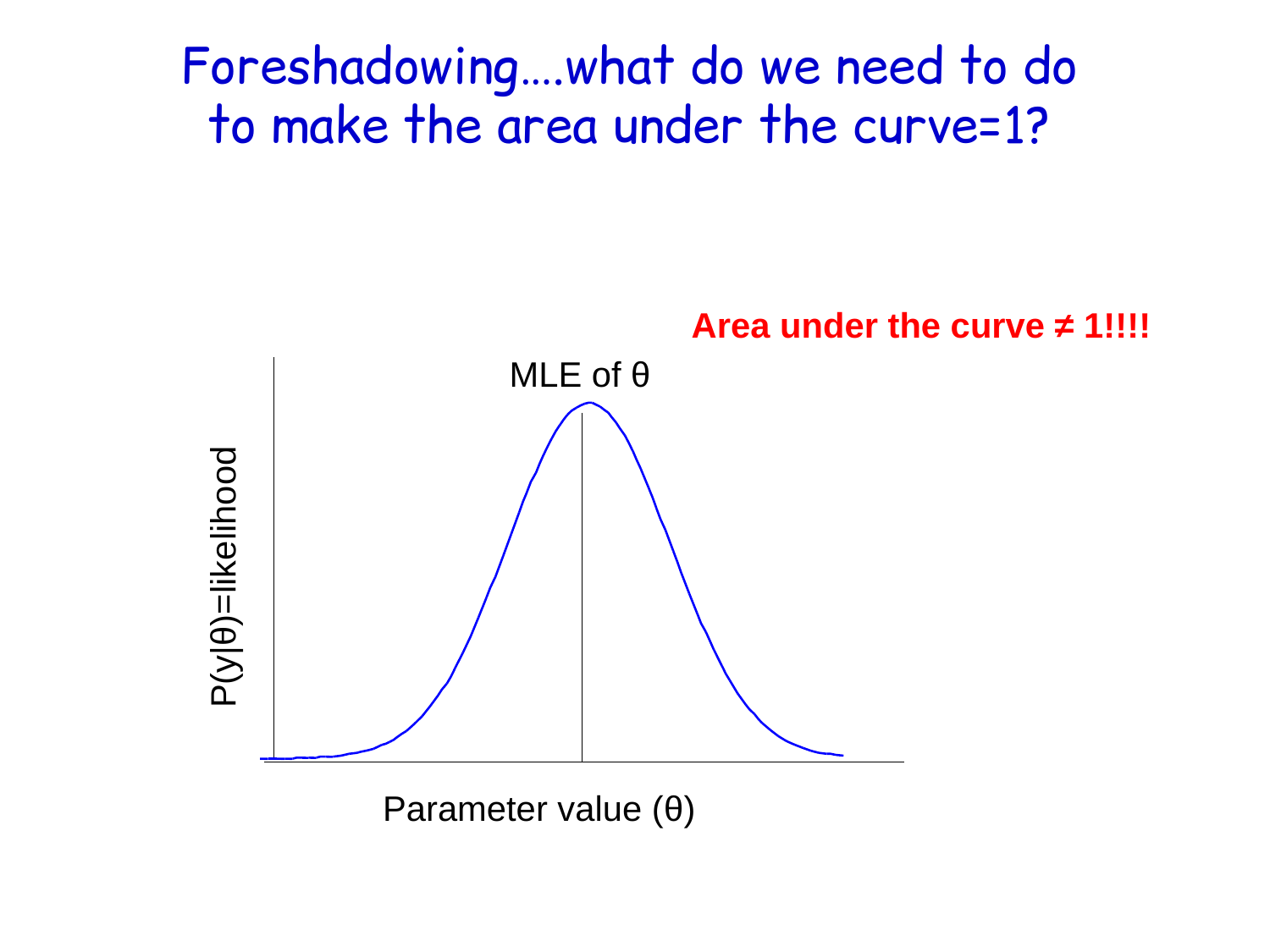

# Foreshadowing….what do we need to do to make the area under the curve=1?

Area under the curve ≠ 1!!!!
MLE of θ

P(y|θ)=likelihood
Parameter value (θ)